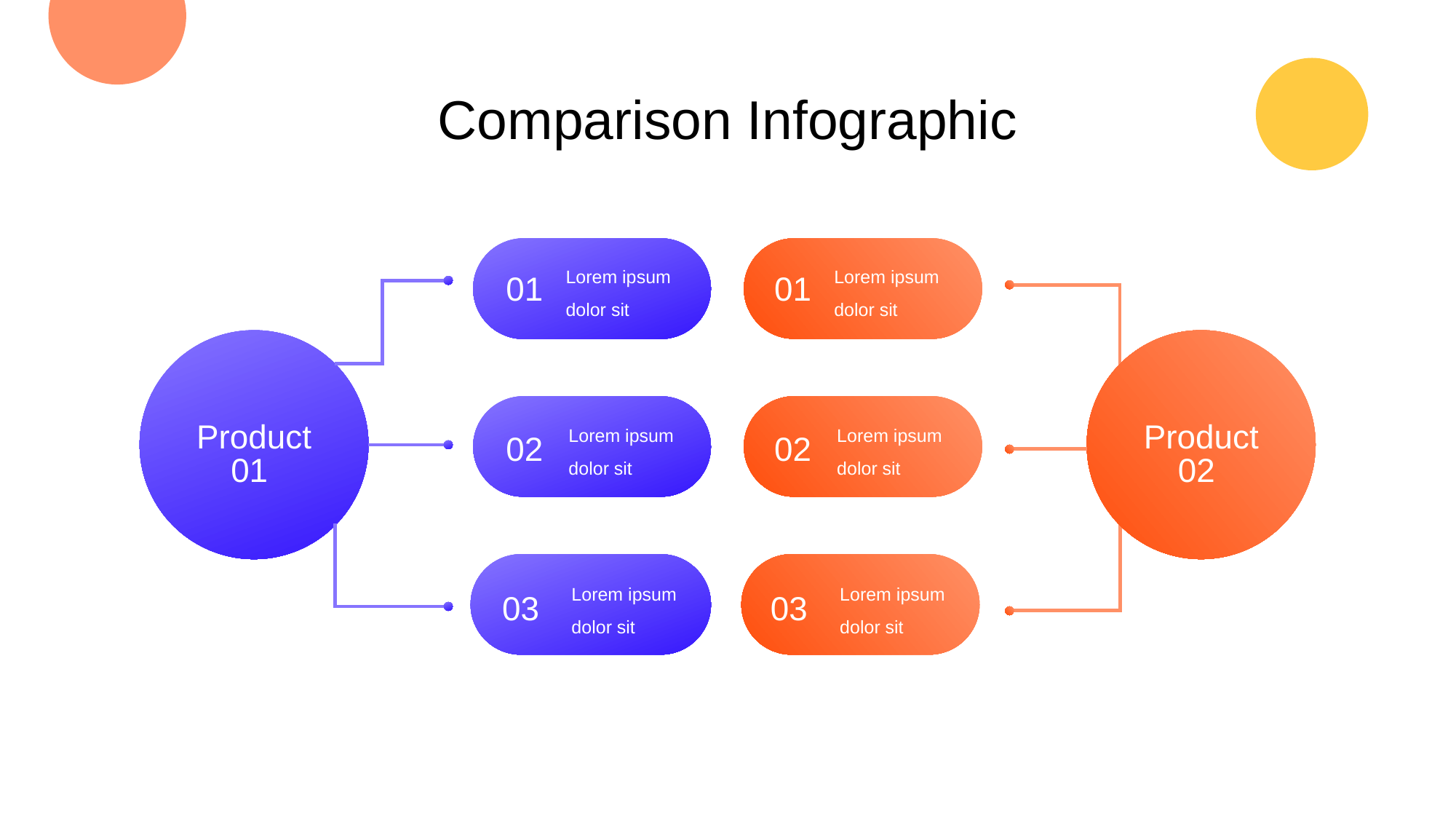

Comparison Infographic

Lorem ipsum dolor sit
Lorem ipsum dolor sit
01
01

Product 01
Product 02
Lorem ipsum dolor sit
Lorem ipsum dolor sit
02
02

Lorem ipsum dolor sit
Lorem ipsum dolor sit
03
03